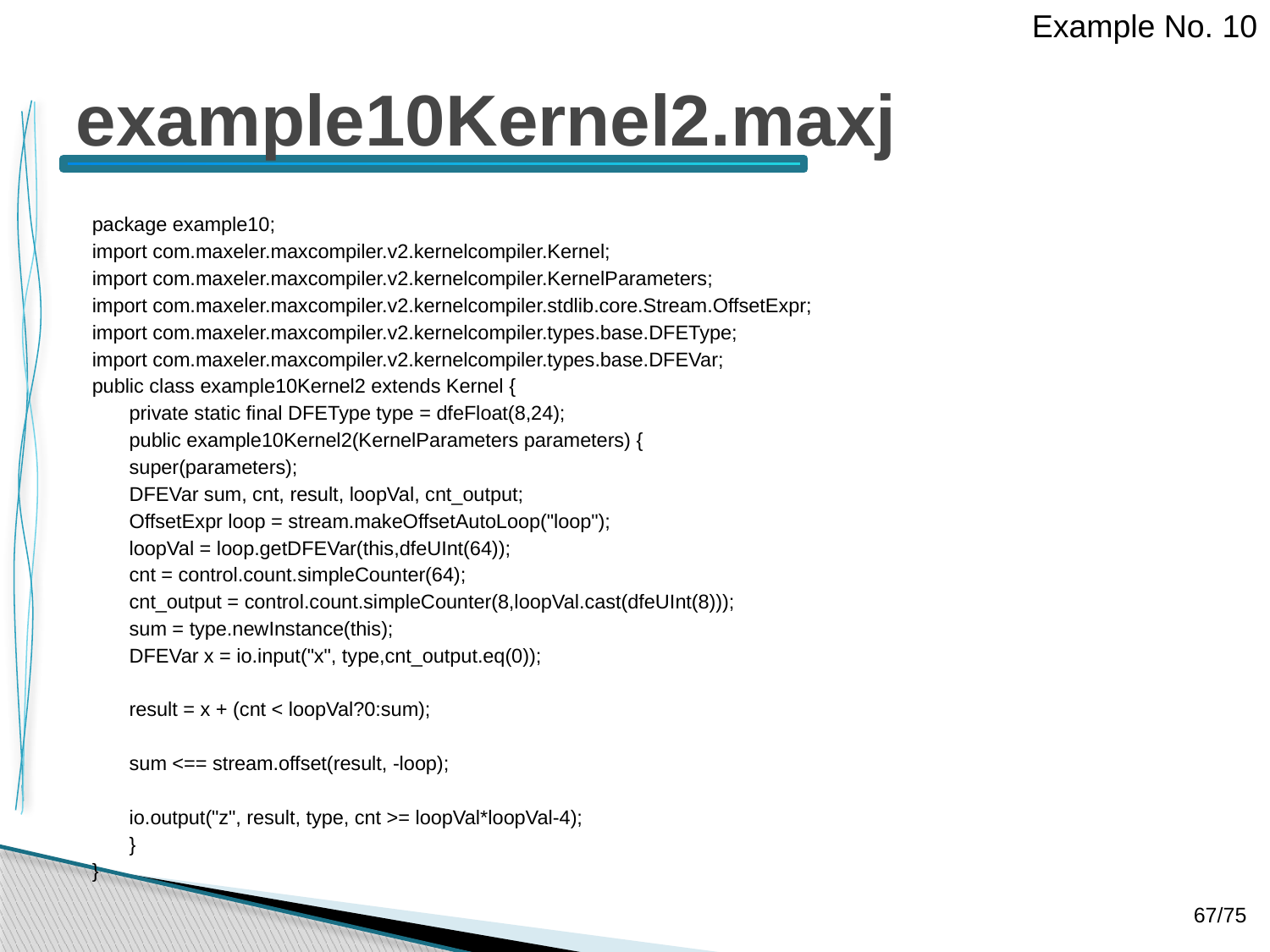

Example No. 10
# example10Kernel2.maxj
package example10;
import com.maxeler.maxcompiler.v2.kernelcompiler.Kernel;
import com.maxeler.maxcompiler.v2.kernelcompiler.KernelParameters;
import com.maxeler.maxcompiler.v2.kernelcompiler.stdlib.core.Stream.OffsetExpr;
import com.maxeler.maxcompiler.v2.kernelcompiler.types.base.DFEType;
import com.maxeler.maxcompiler.v2.kernelcompiler.types.base.DFEVar;
public class example10Kernel2 extends Kernel {
	private static final DFEType type = dfeFloat(8,24);
	public example10Kernel2(KernelParameters parameters) {
		super(parameters);
		DFEVar sum, cnt, result, loopVal, cnt_output;
		OffsetExpr loop = stream.makeOffsetAutoLoop("loop");
		loopVal = loop.getDFEVar(this,dfeUInt(64));
		cnt = control.count.simpleCounter(64);
		cnt_output = control.count.simpleCounter(8,loopVal.cast(dfeUInt(8)));
		sum = type.newInstance(this);
		DFEVar x = io.input("x", type,cnt_output.eq(0));

		result = x + (cnt < loopVal?0:sum);

		sum <== stream.offset(result, -loop);

		io.output("z", result, type, cnt >= loopVal*loopVal-4);
	}
}